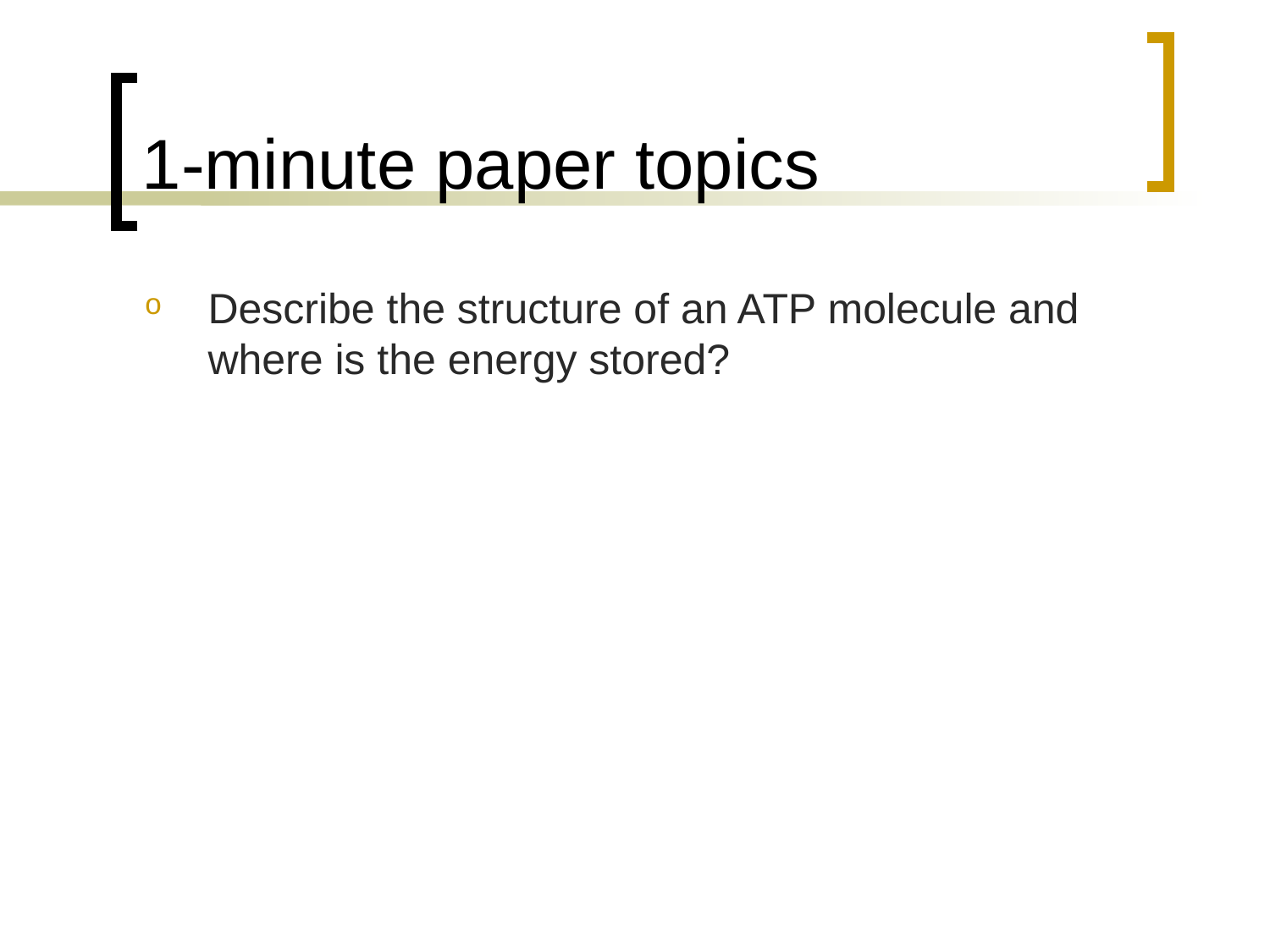

# 1-minute paper topics
Describe the structure of an ATP molecule and where is the energy stored?